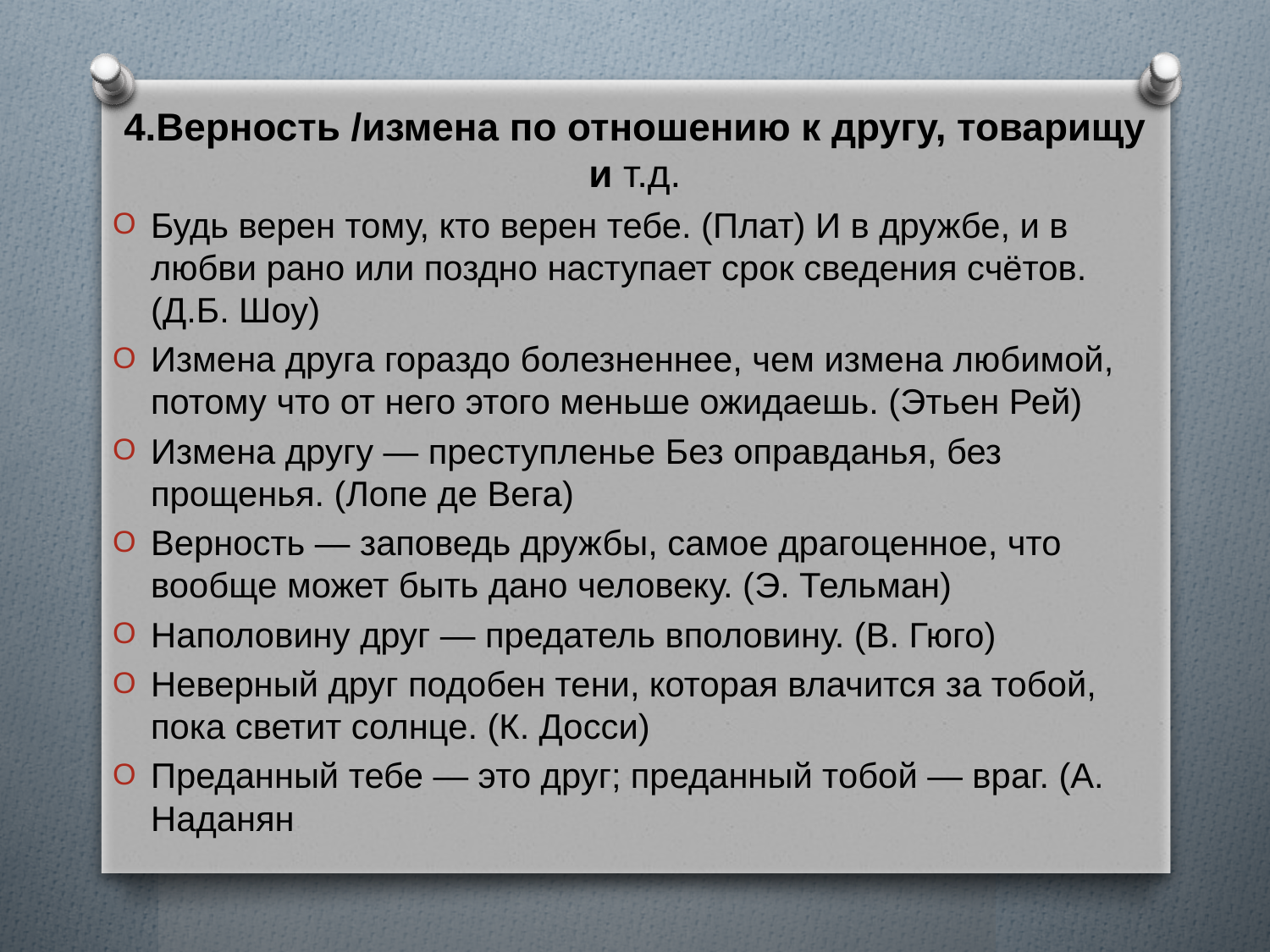

4.Верность /измена по отношению к другу, товарищу и т.д.
Будь верен тому, кто верен тебе. (Плат) И в дружбе, и в любви рано или поздно наступает срок сведения счётов. (Д.Б. Шоу)
Измена друга гораздо болезненнее, чем измена любимой, потому что от него этого меньше ожидаешь. (Этьен Рей)
Измена другу — преступленье Без оправданья, без прощенья. (Лопе де Вега)
Верность — заповедь дружбы, самое драгоценное, что вообще может быть дано человеку. (Э. Тельман)
Наполовину друг — предатель вполовину. (В. Гюго)
Неверный друг подобен тени, которая влачится за тобой, пока светит солнце. (К. Досси)
Преданный тебе — это друг; преданный тобой — враг. (А. Наданян